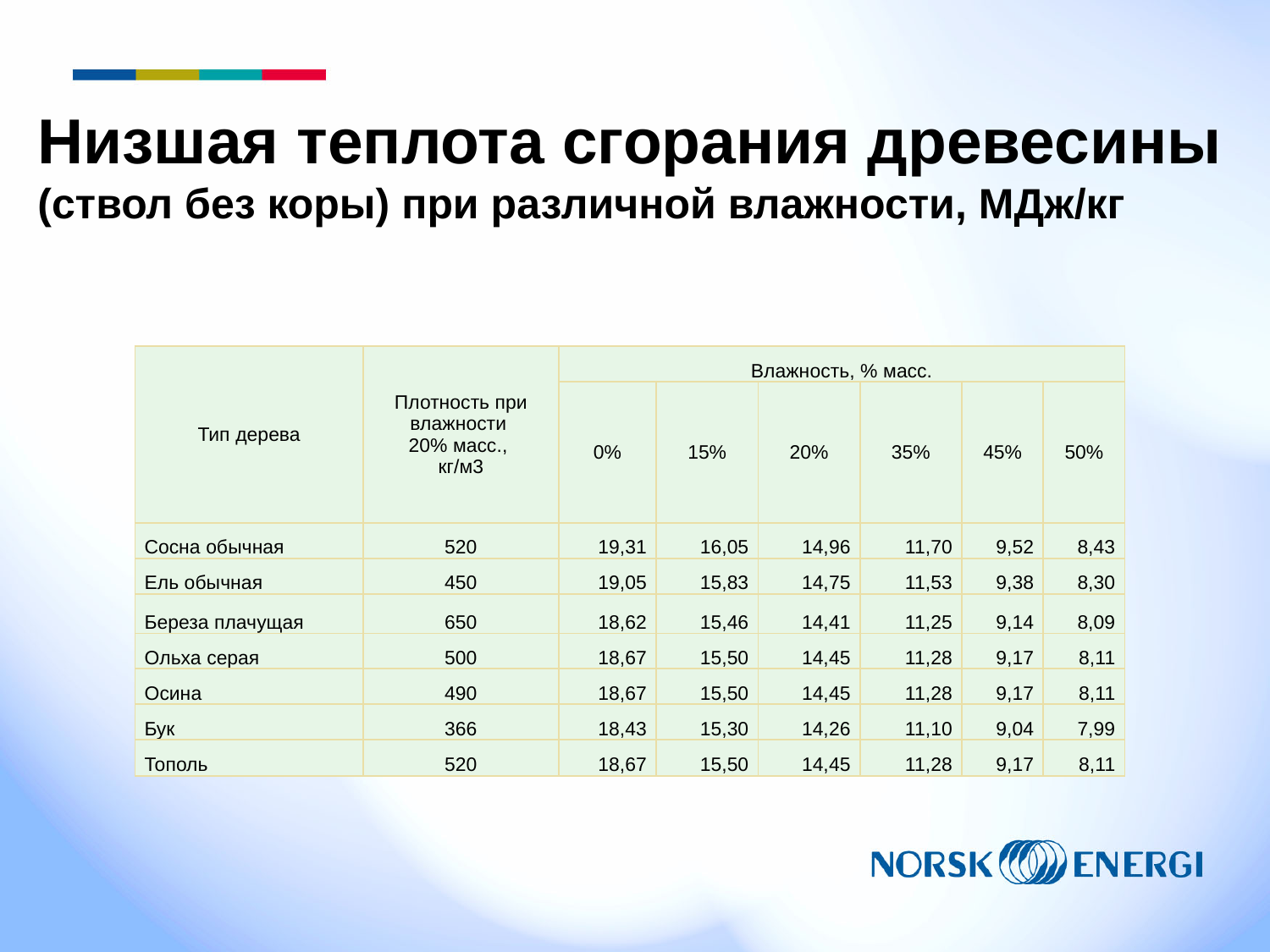

# Низшая теплота сгорания древесины (ствол без коры) при различной влажности, МДж/кг
| Тип дерева | Плотность при влажности 20% масс., кг/м3 | Влажность, % масс. |  |  |  |  |  |
| --- | --- | --- | --- | --- | --- | --- | --- |
|  |  | 0% | 15% | 20% | 35% | 45% | 50% |
| Сосна обычная | 520 | 19,31 | 16,05 | 14,96 | 11,70 | 9,52 | 8,43 |
| Ель обычная | 450 | 19,05 | 15,83 | 14,75 | 11,53 | 9,38 | 8,30 |
| Береза плачущая | 650 | 18,62 | 15,46 | 14,41 | 11,25 | 9,14 | 8,09 |
| Ольха серая | 500 | 18,67 | 15,50 | 14,45 | 11,28 | 9,17 | 8,11 |
| Осина | 490 | 18,67 | 15,50 | 14,45 | 11,28 | 9,17 | 8,11 |
| Бук | 366 | 18,43 | 15,30 | 14,26 | 11,10 | 9,04 | 7,99 |
| Тополь | 520 | 18,67 | 15,50 | 14,45 | 11,28 | 9,17 | 8,11 |